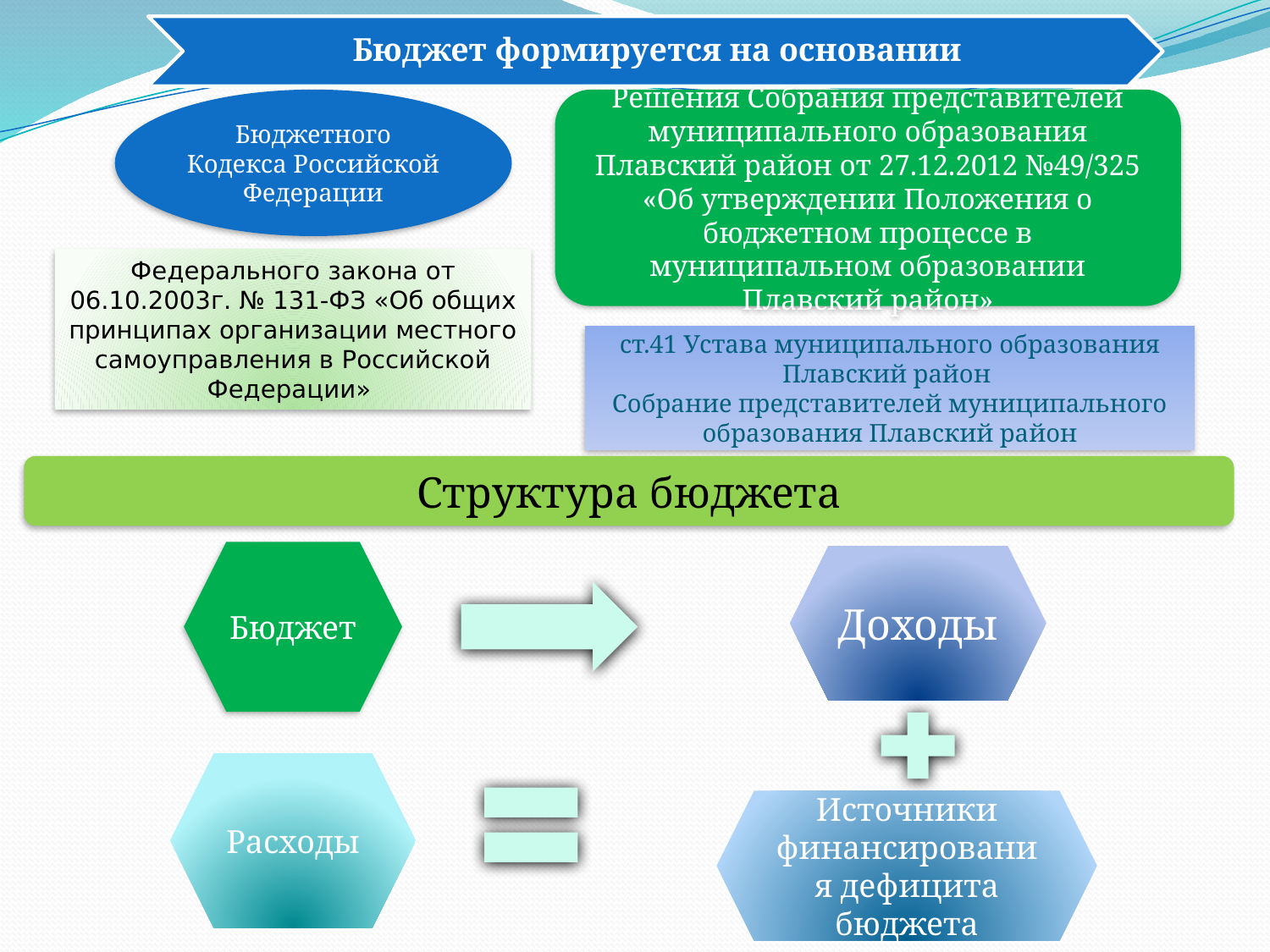

Бюджет формируется на основании
Бюджетного Кодекса Российской Федерации
Решения Собрания представителей муниципального образования Плавский район от 27.12.2012 №49/325 «Об утверждении Положения о бюджетном процессе в муниципальном образовании Плавский район»
Федерального закона от 06.10.2003г. № 131-ФЗ «Об общих принципах организации местного самоуправления в Российской Федерации»
ст.41 Устава муниципального образования Плавский район
Собрание представителей муниципального образования Плавский район
Структура бюджета

Бюджет
Доходы

Расходы

Источники финансирования дефицита бюджета